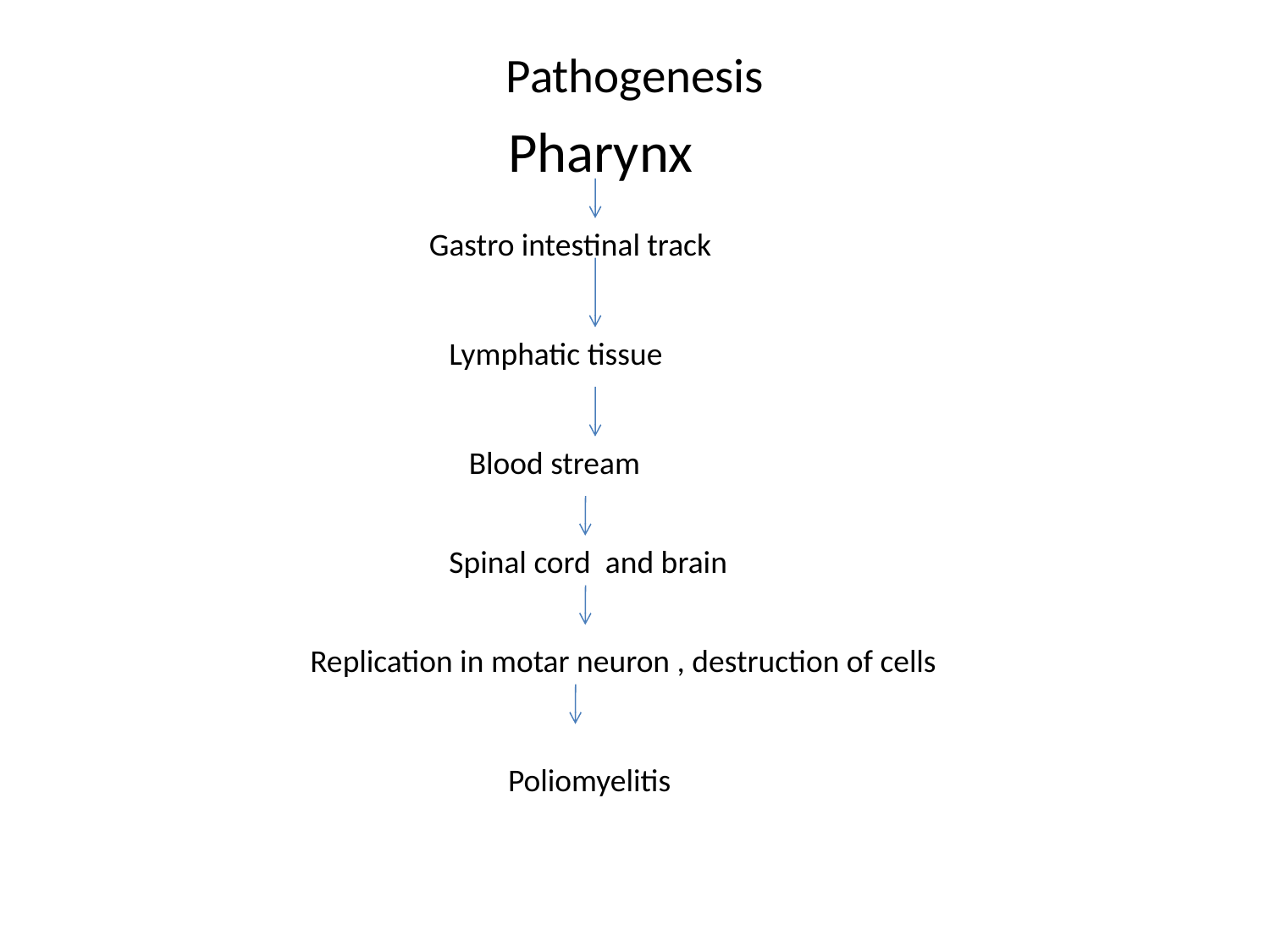

# Pathogenesis
                                  Pharynx
Gastro intestinal track

Lymphatic tissue
Blood stream
Spinal cord  and brain
Replication in motar neuron , destruction of cells
                      Poliomyelitis